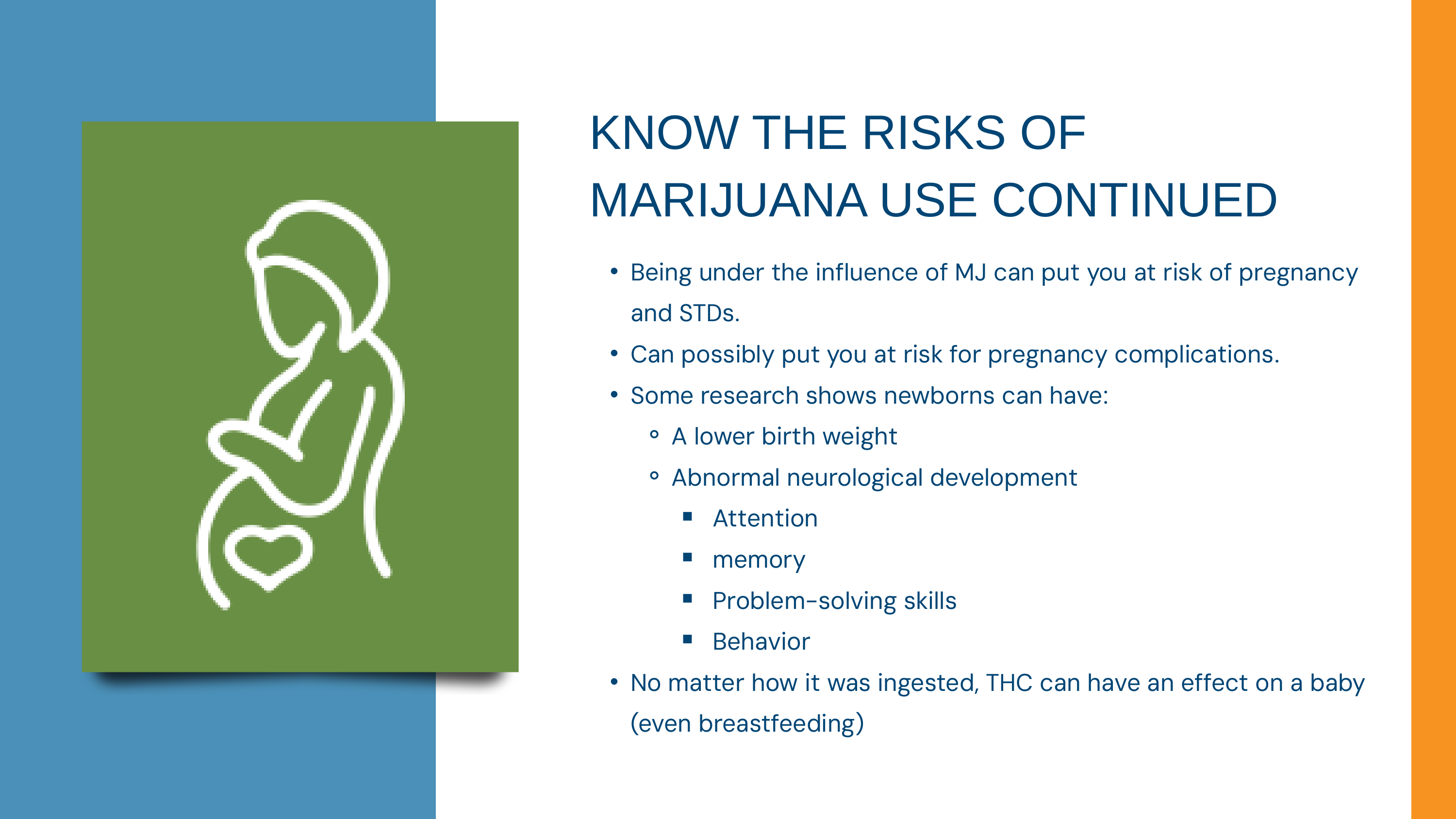

KNOW THE RISKS OF MARIJUANA USE​ CONTINUED

Being under the influence of MJ can put you at risk of pregnancy and STDs​.
Can possibly put you at risk for pregnancy complications​.
Some research shows newborns can have​:
A lower birth weight​
Abnormal neurological development​
Attention​
memory​
Problem-solving skills​
Behavior​
No matter how it was ingested, ​THC can have an effect on a baby (even breastfeeding)